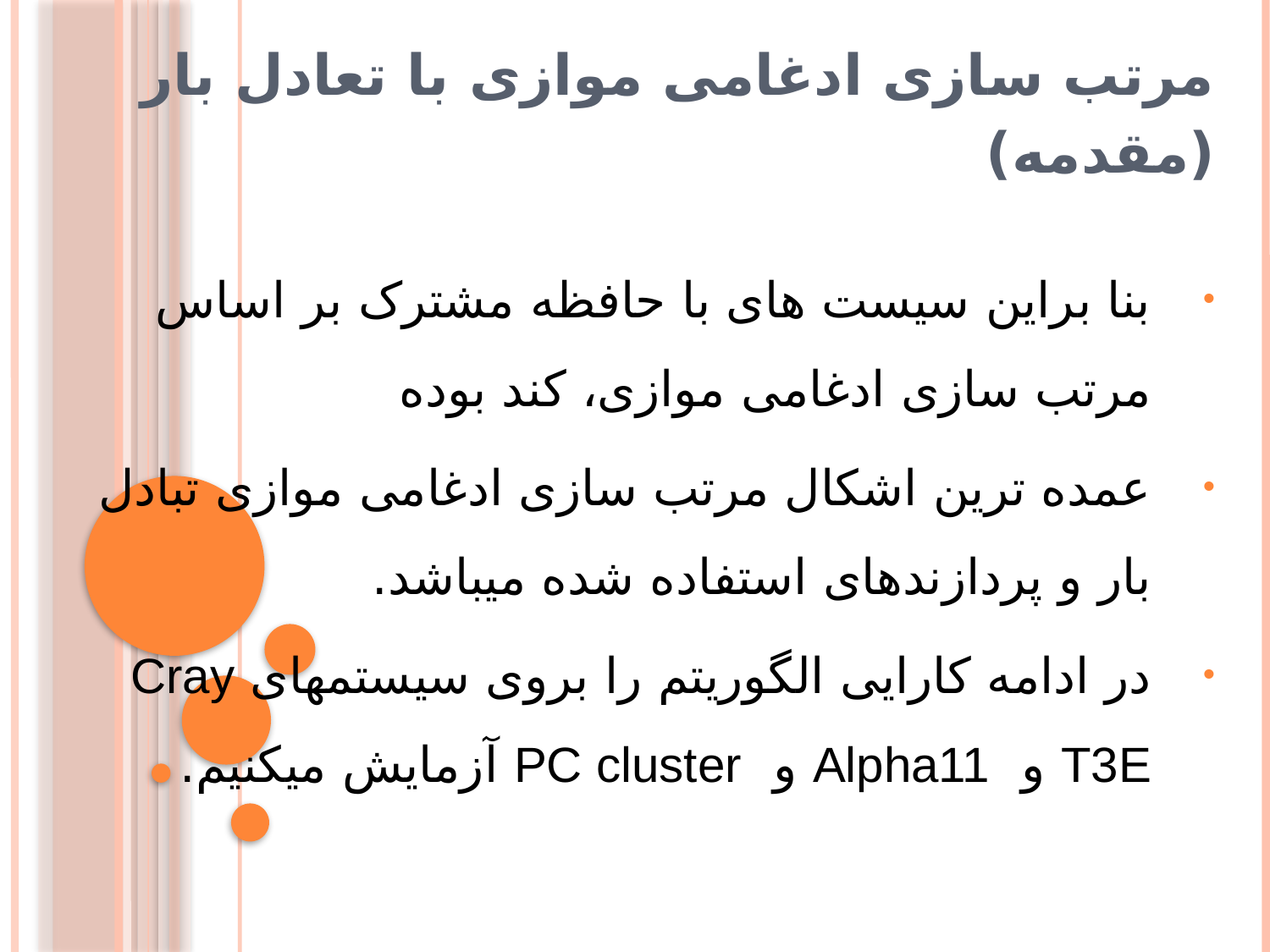

# مرتب سازی ادغامی موازی با تعادل بار (مقدمه)
بنا براین سیست های با حافظه مشترک بر اساس مرتب سازی ادغامی موازی، کند بوده
عمده ترین اشکال مرتب سازی ادغامی موازی تبادل بار و پردازندهای استفاده شده میباشد.
در ادامه کارایی الگوریتم را بروی سیستمهای Cray T3E و  Alpha11 و  PC cluster آزمایش میکنیم.